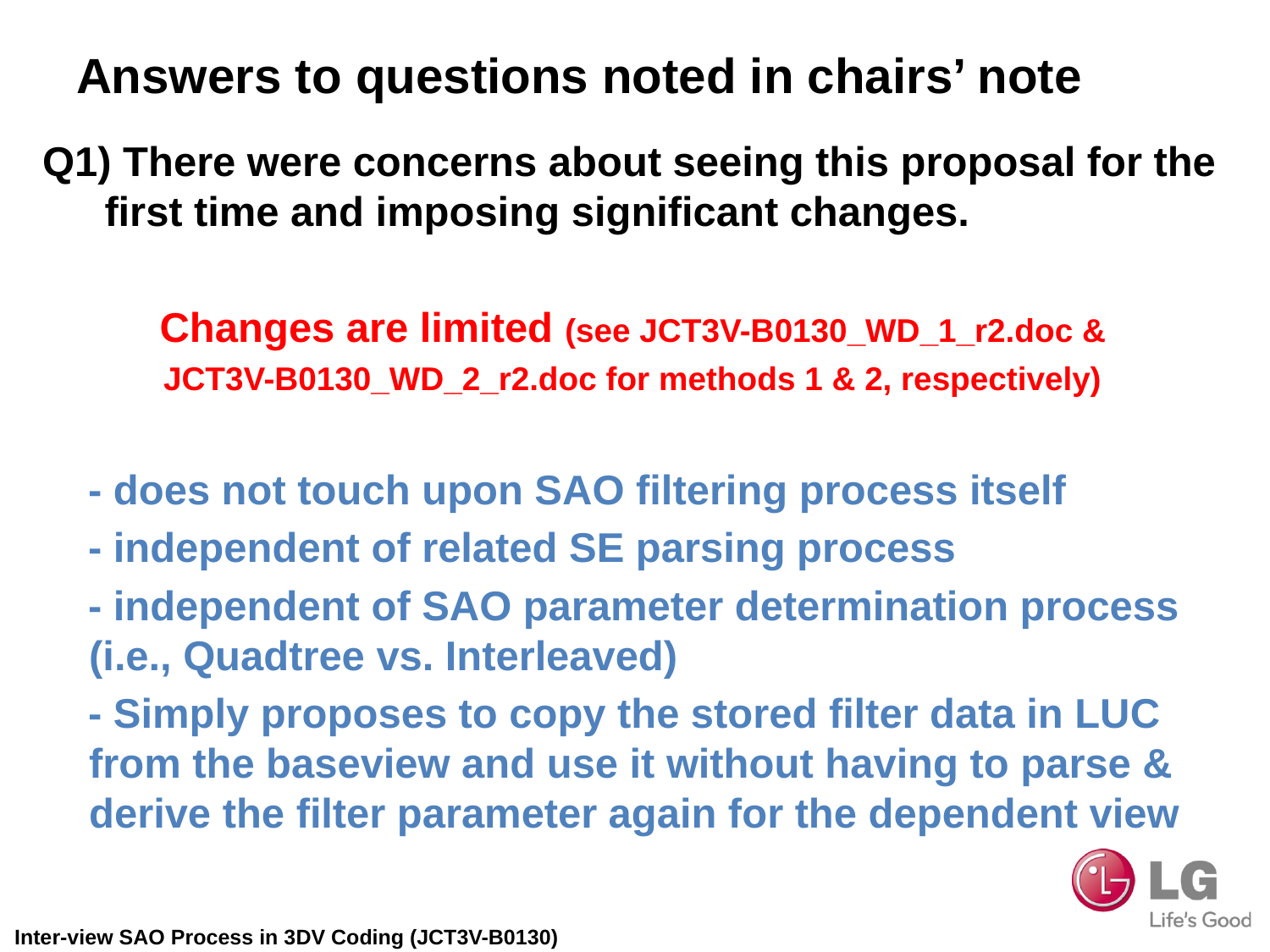

# Answers to questions noted in chairs’ note
Q1) There were concerns about seeing this proposal for the first time and imposing significant changes.

Changes are limited (see JCT3V-B0130_WD_1_r2.doc &
JCT3V-B0130_WD_2_r2.doc for methods 1 & 2, respectively)

    - does not touch upon SAO filtering process itself
    - independent of related SE parsing process
    - independent of SAO parameter determination process (i.e., Quadtree vs. Interleaved)
    - Simply proposes to copy the stored filter data in LUC from the baseview and use it without having to parse & derive the filter parameter again for the dependent view